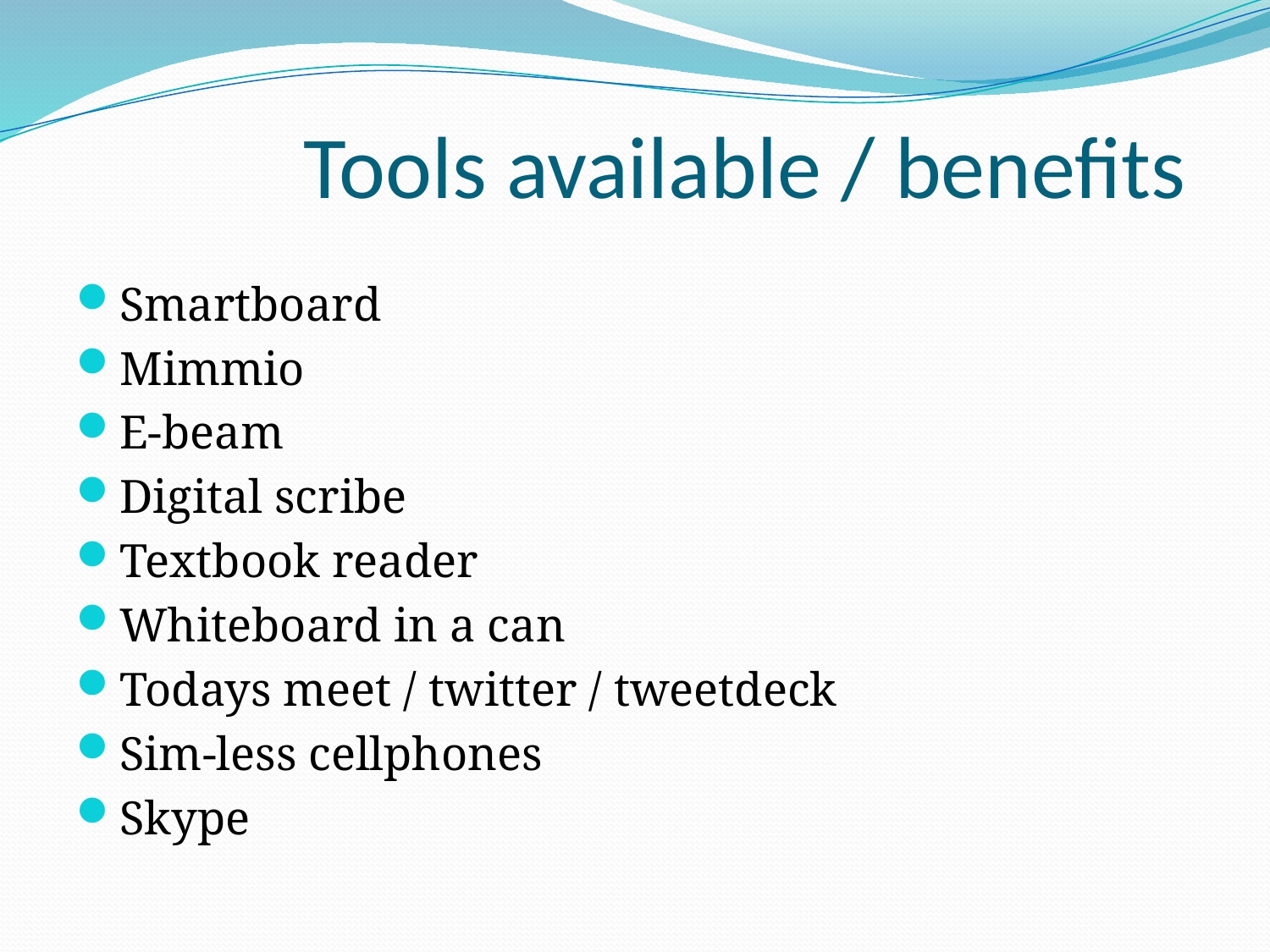

# Tools available / benefits
Smartboard
Mimmio
E-beam
Digital scribe
Textbook reader
Whiteboard in a can
Todays meet / twitter / tweetdeck
Sim-less cellphones
Skype